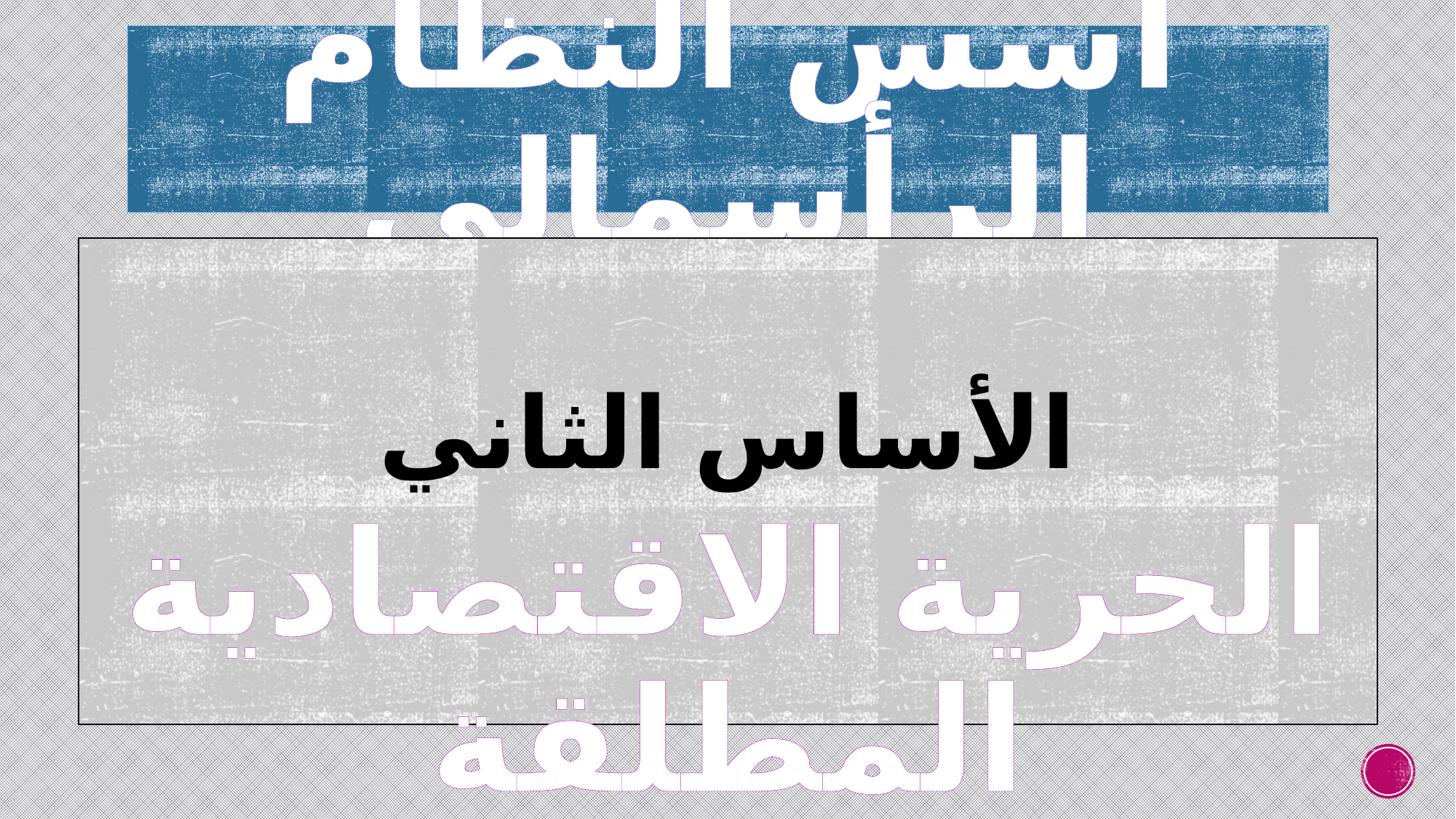

# أسس النظام الرأسمالي

الأساس الثاني
الحرية الاقتصادية المطلقة